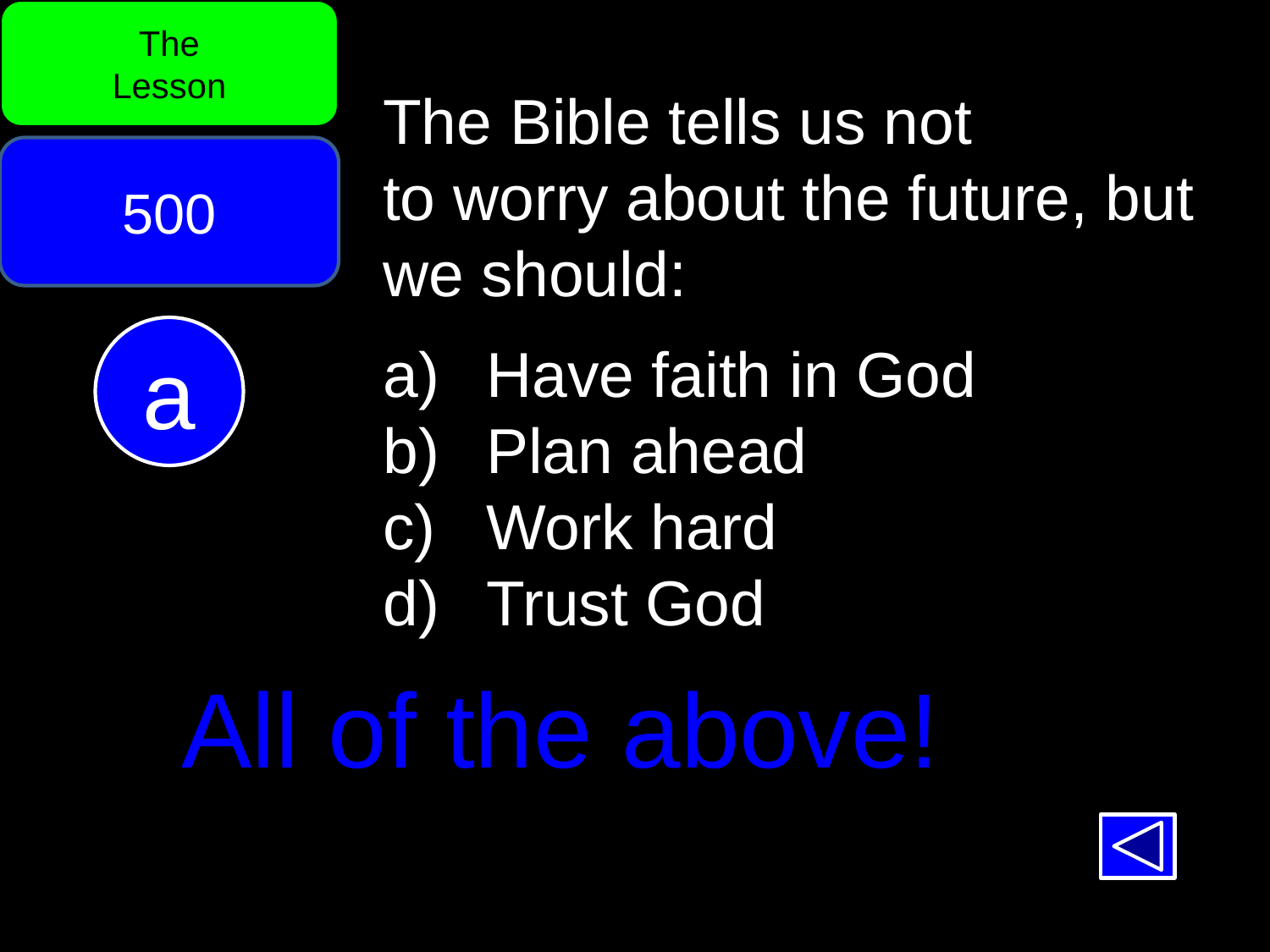

The
Lesson
The Bible tells us not
to worry about the future, but we should:

Have faith in God
Plan ahead
Work hard
Trust God
500
a
All of the above!